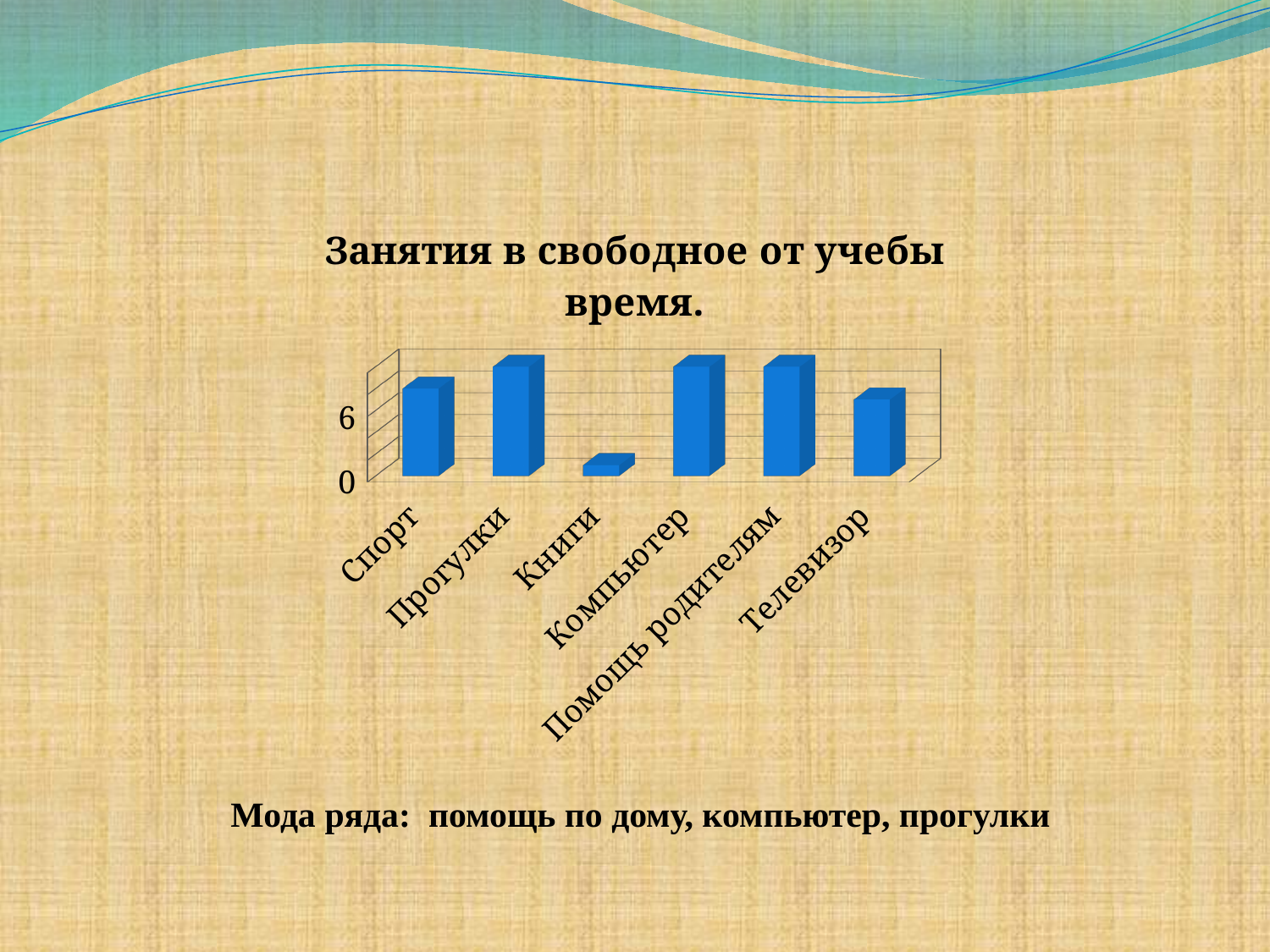

[unsupported chart]

Мода ряда:  помощь по дому, компьютер, прогулки